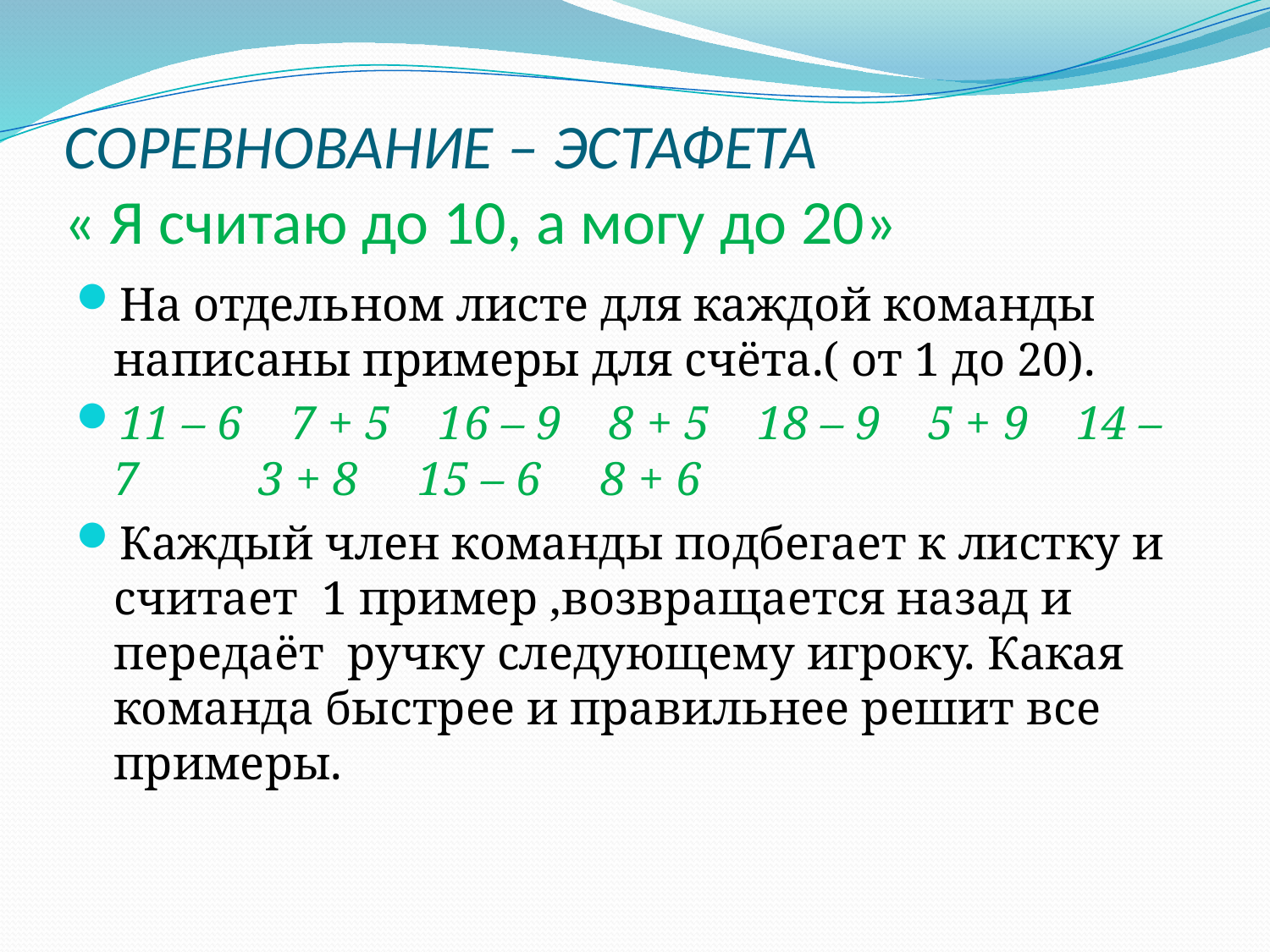

# СОРЕВНОВАНИЕ – ЭСТАФЕТА « Я считаю до 10, а могу до 20»
На отдельном листе для каждой команды написаны примеры для счёта.( от 1 до 20).
11 – 6    7 + 5    16 – 9    8 + 5    18 – 9    5 + 9    14 – 7          3 + 8     15 – 6     8 + 6
Каждый член команды подбегает к листку и считает  1 пример ,возвращается назад и передаёт  ручку следующему игроку. Какая команда быстрее и правильнее решит все примеры.